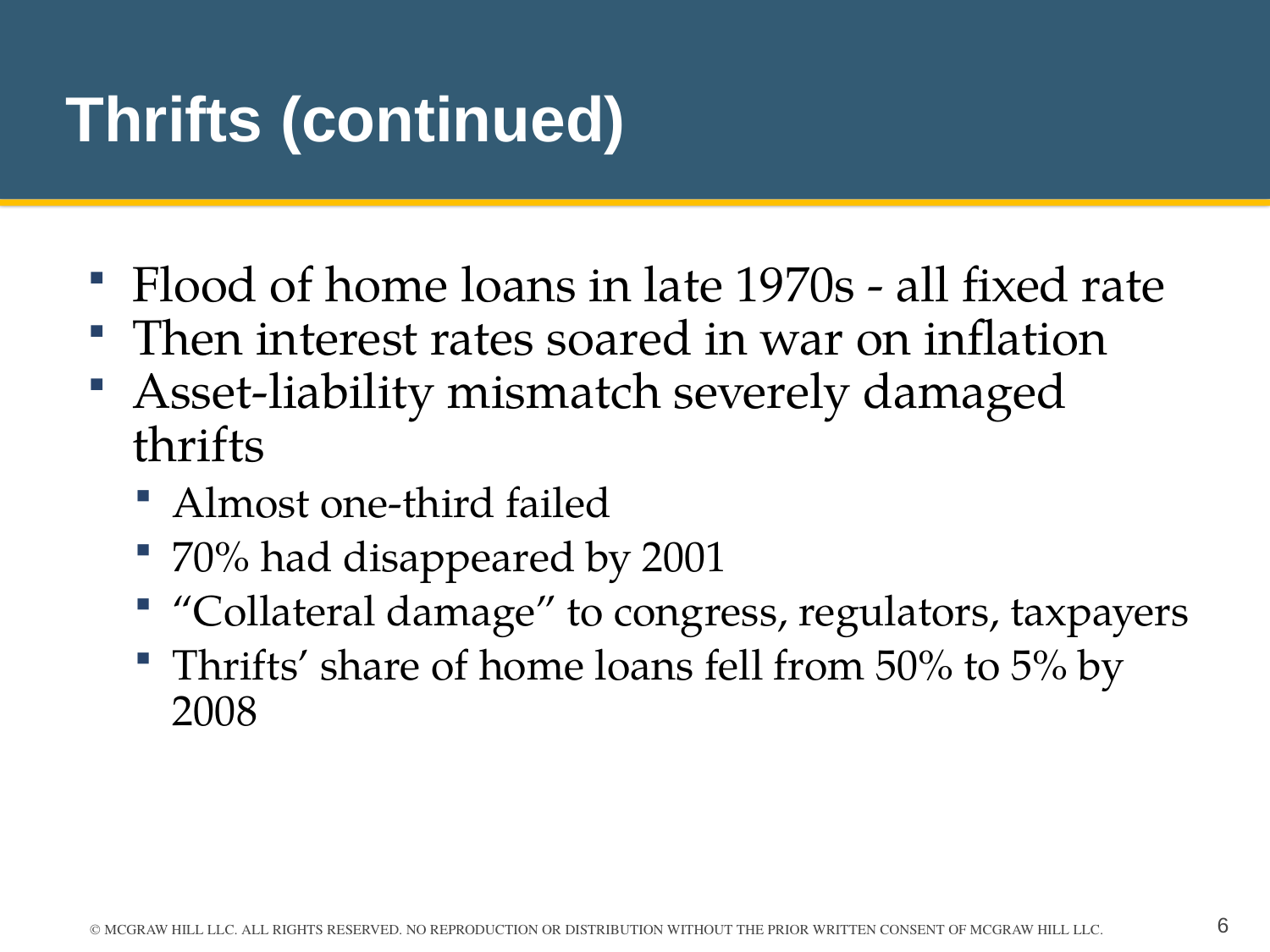

# Thrifts (continued)
Flood of home loans in late 1970s - all fixed rate
Then interest rates soared in war on inflation
Asset-liability mismatch severely damaged thrifts
Almost one-third failed
70% had disappeared by 2001
“Collateral damage” to congress, regulators, taxpayers
Thrifts’ share of home loans fell from 50% to 5% by 2008
© MCGRAW HILL LLC. ALL RIGHTS RESERVED. NO REPRODUCTION OR DISTRIBUTION WITHOUT THE PRIOR WRITTEN CONSENT OF MCGRAW HILL LLC.
6